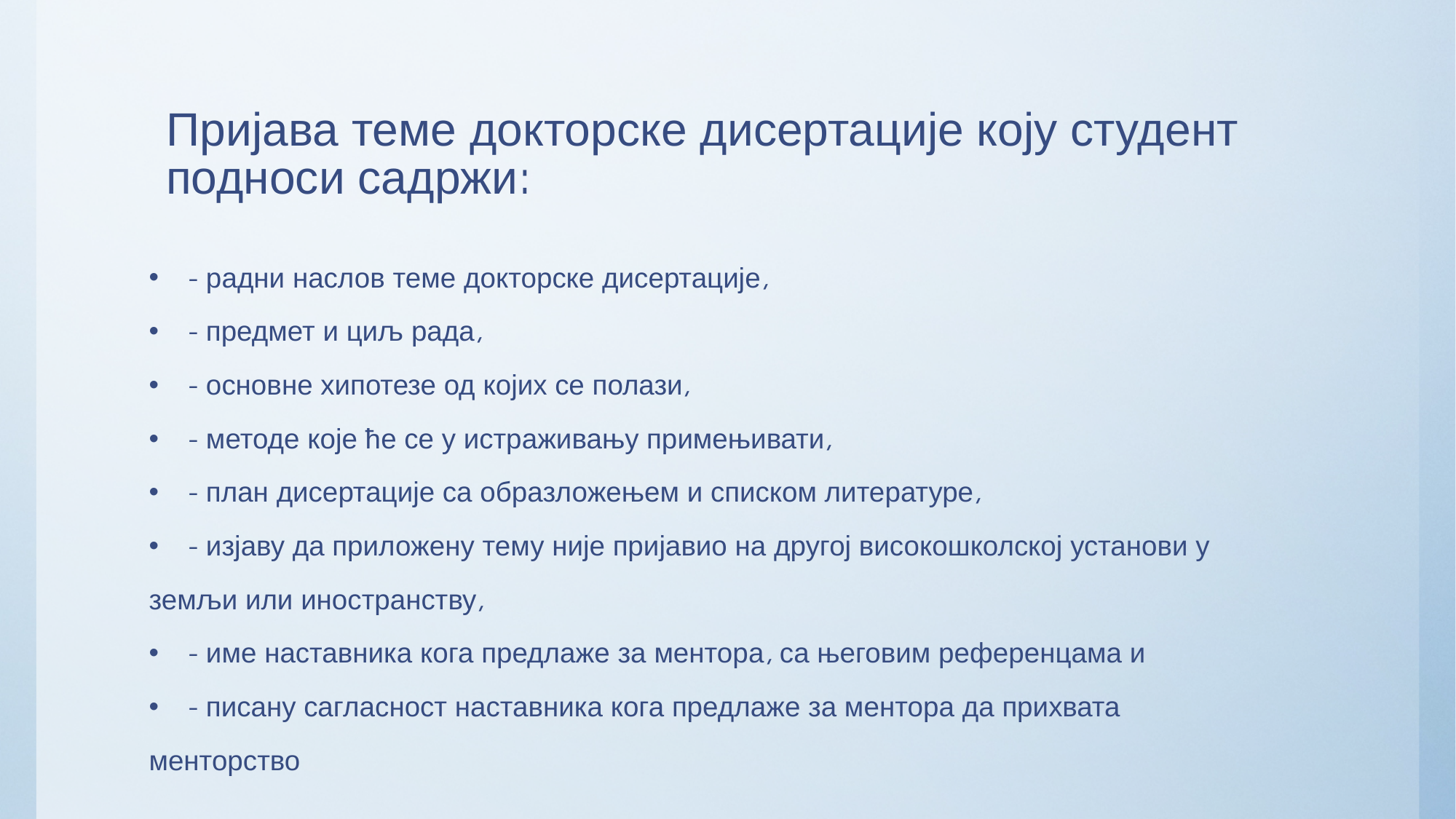

# Пријава теме докторске дисертације коју студент подноси садржи:
- радни наслов теме докторске дисертације,
- предмет и циљ рада,
- основне хипотезе од којих се полази,
- методе које ће се у истраживању примењивати,
- план дисертације са образложењем и списком литературе,
- изјаву да приложену тему није пријавио на другој високошколској установи у
земљи или иностранству,
- име наставника кога предлаже за ментора, са његовим референцама и
- писану сагласност наставника кога предлаже за ментора да прихвата
менторство